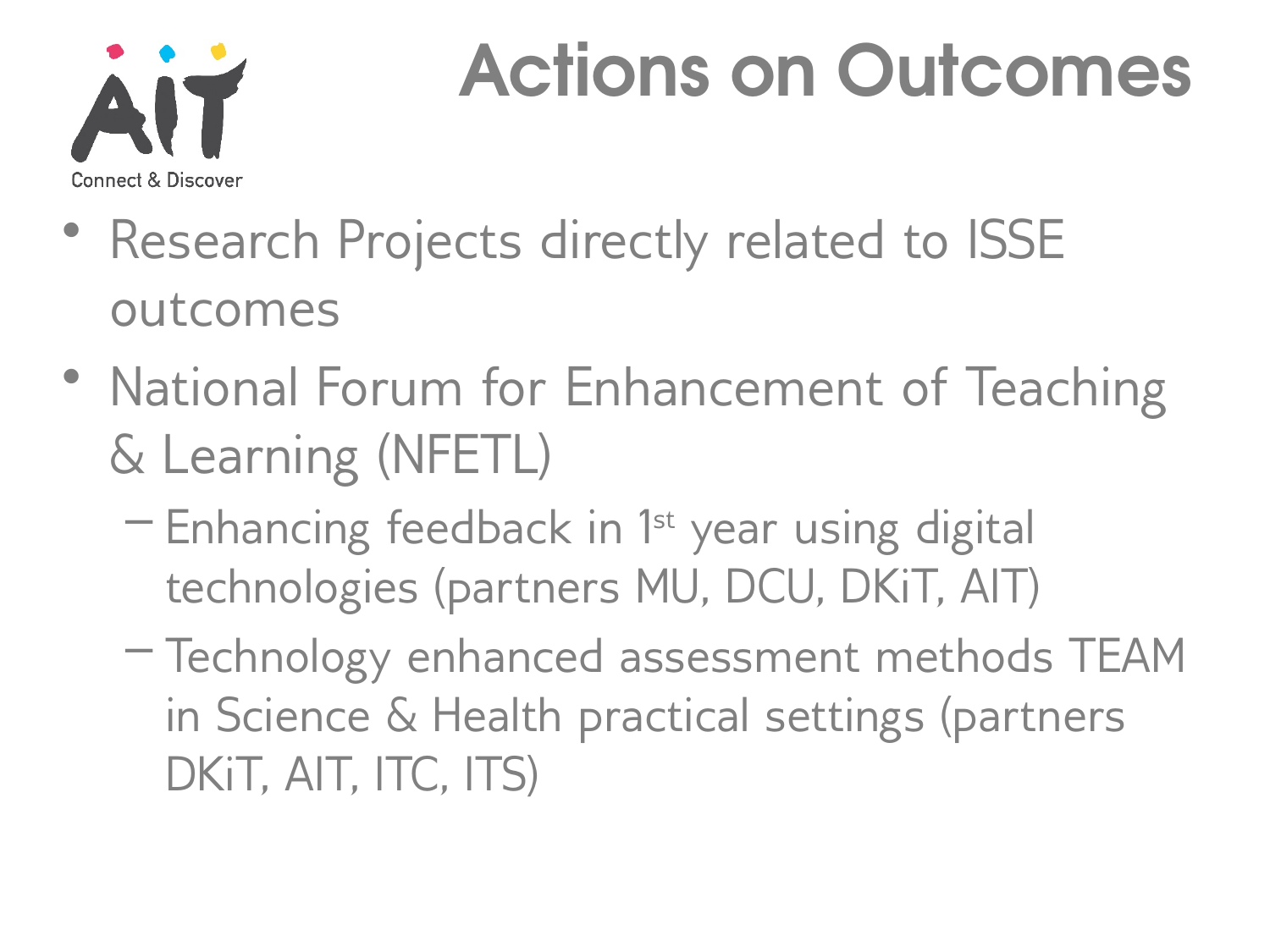

# Actions on Outcomes
Research Projects directly related to ISSE outcomes
National Forum for Enhancement of Teaching & Learning (NFETL)
Enhancing feedback in 1st year using digital technologies (partners MU, DCU, DKiT, AIT)
Technology enhanced assessment methods TEAM in Science & Health practical settings (partners DKiT, AIT, ITC, ITS)